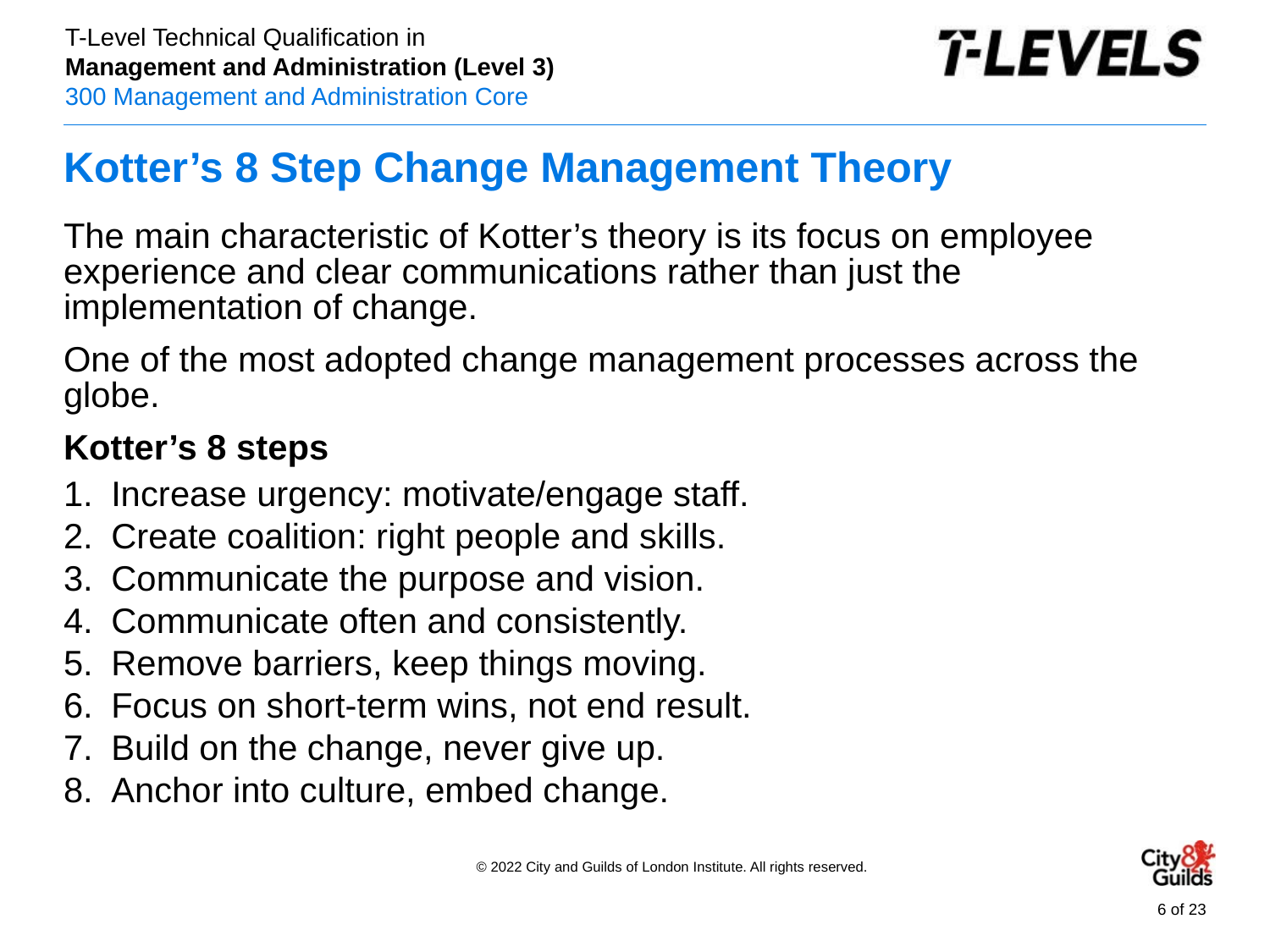

# Kotter’s 8 Step Change Management Theory
The main characteristic of Kotter’s theory is its focus on employee experience and clear communications rather than just the implementation of change.
One of the most adopted change management processes across the globe.
Kotter’s 8 steps
Increase urgency: motivate/engage staff.
Create coalition: right people and skills.
Communicate the purpose and vision.
Communicate often and consistently.
Remove barriers, keep things moving.
Focus on short-term wins, not end result.
Build on the change, never give up.
Anchor into culture, embed change.